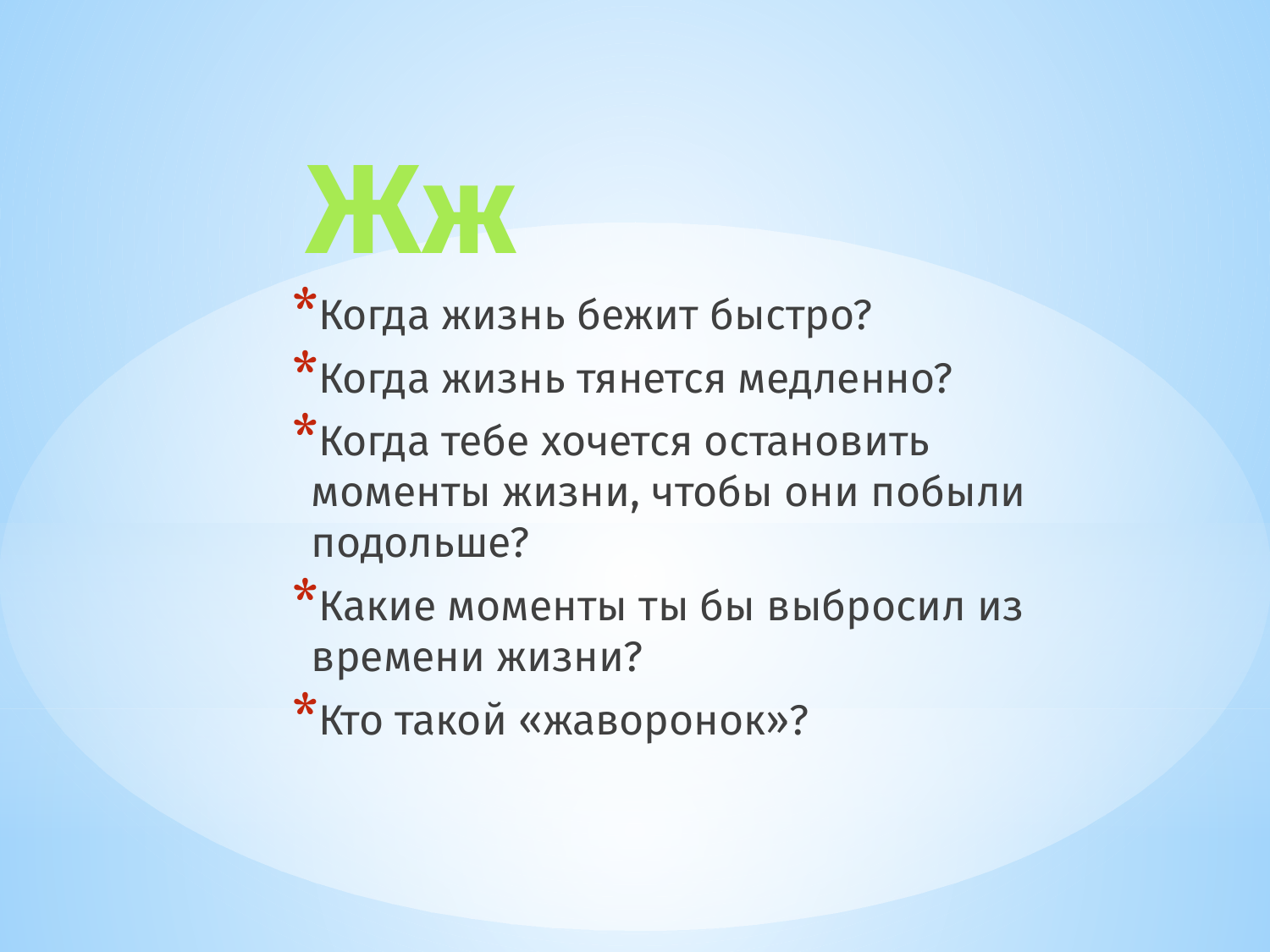

# Жж
Когда жизнь бежит быстро?
Когда жизнь тянется медленно?
Когда тебе хочется остановить моменты жизни, чтобы они побыли подольше?
Какие моменты ты бы выбросил из времени жизни?
Кто такой «жаворонок»?